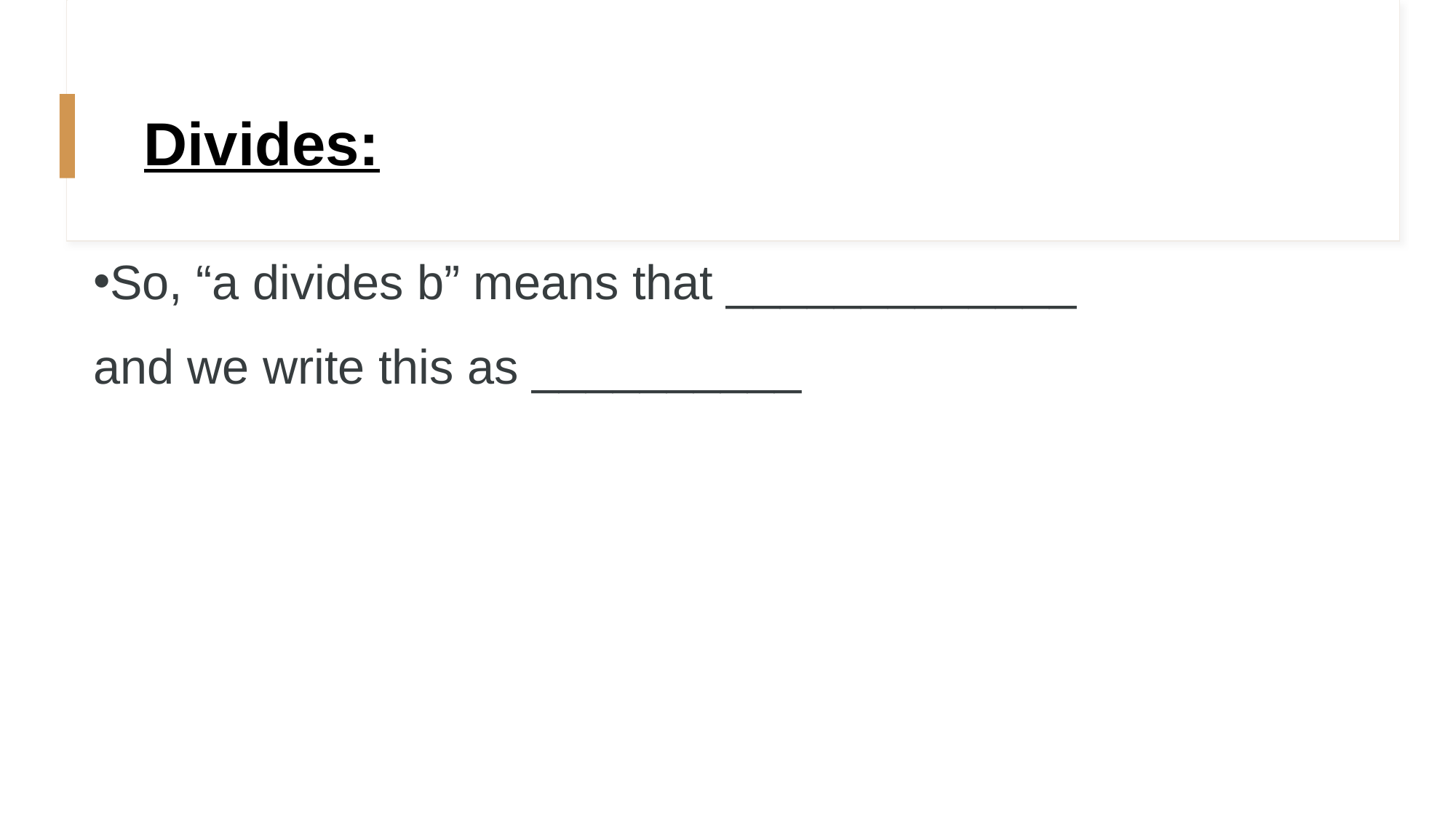

# Divides:
So, “a divides b” means that _____________
and we write this as __________